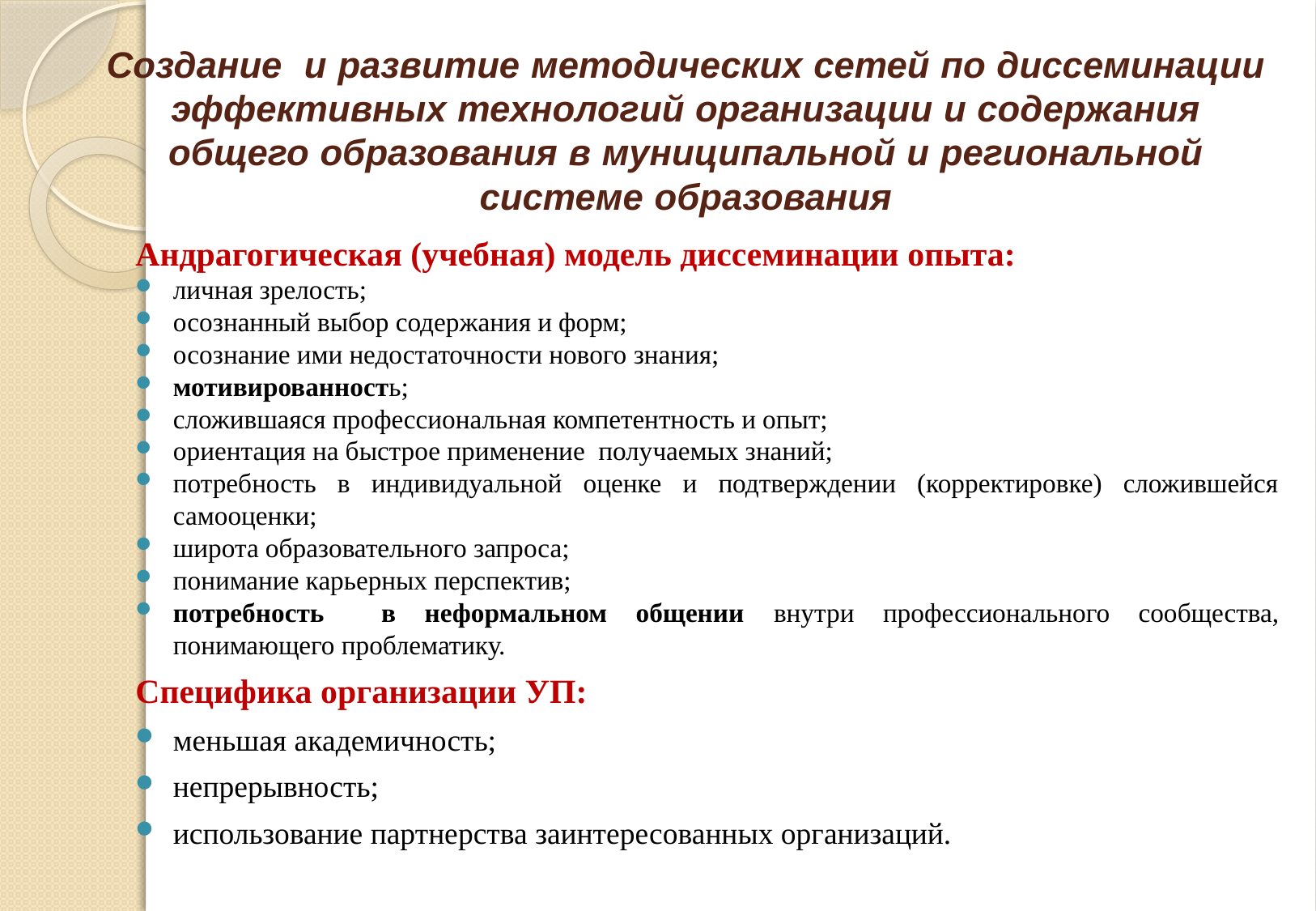

# Создание  и развитие методических сетей по диссеминации эффективных технологий организации и содержания общего образования в муниципальной и региональной системе образования
Андрагогическая (учебная) модель диссеминации опыта:
личная зрелость;
осознанный выбор содержания и форм;
осознание ими недостаточности нового знания;
мотивированность;
сложившаяся профессиональная компетентность и опыт;
ориентация на быстрое применение  получаемых знаний;
потребность в индивидуальной оценке и подтверждении (корректировке) сложившейся самооценки;
широта образовательного запроса;
понимание карьерных перспектив;
потребность  в неформальном общении внутри профессионального сообщества, понимающего проблематику.
Специфика организации УП:
меньшая академичность;
непрерывность;
использование партнерства заинтересованных организаций.